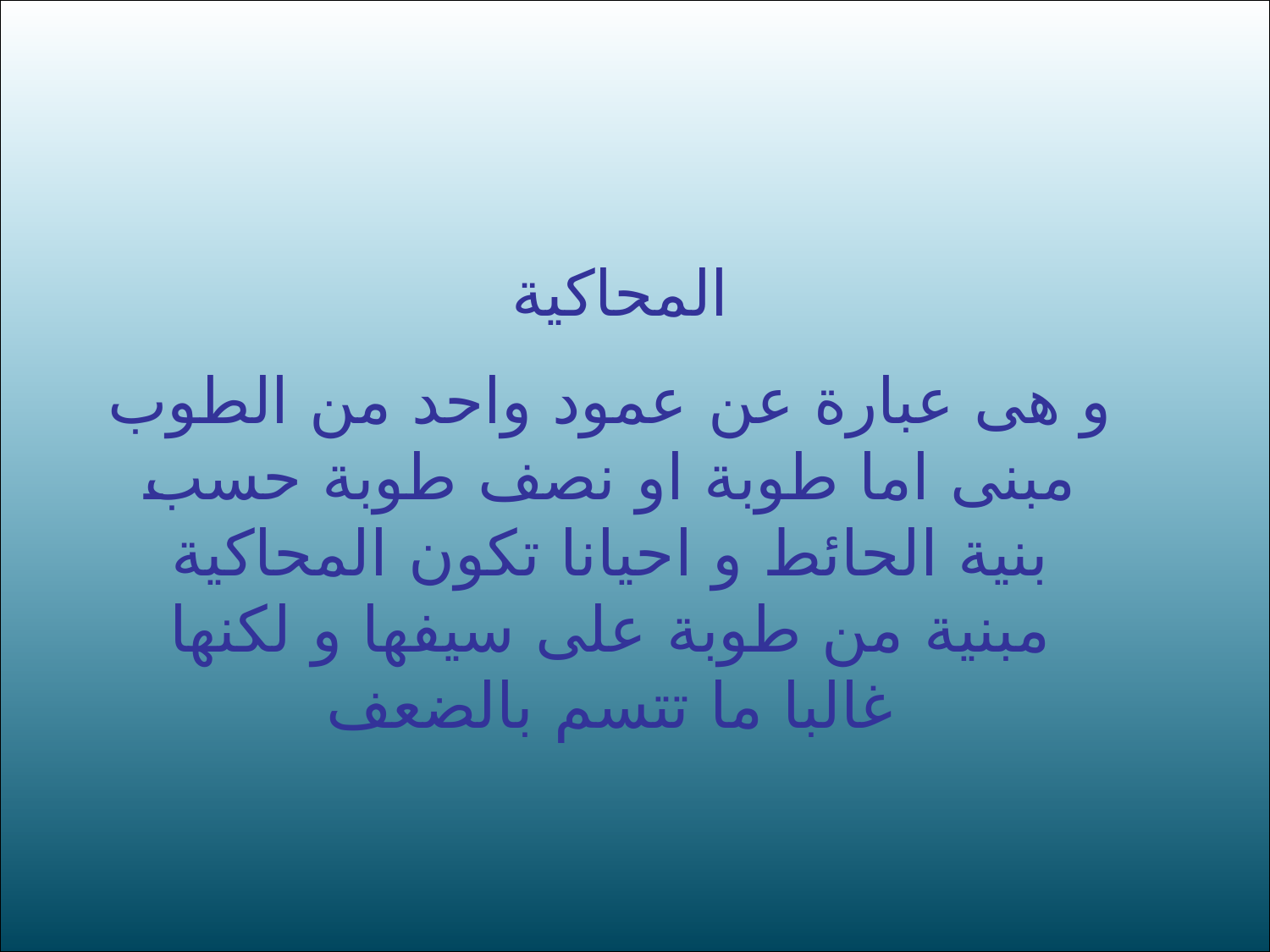

المحاكية
و هى عبارة عن عمود واحد من الطوب مبنى اما طوبة او نصف طوبة حسب بنية الحائط و احيانا تكون المحاكية مبنية من طوبة على سيفها و لكنها غالبا ما تتسم بالضعف